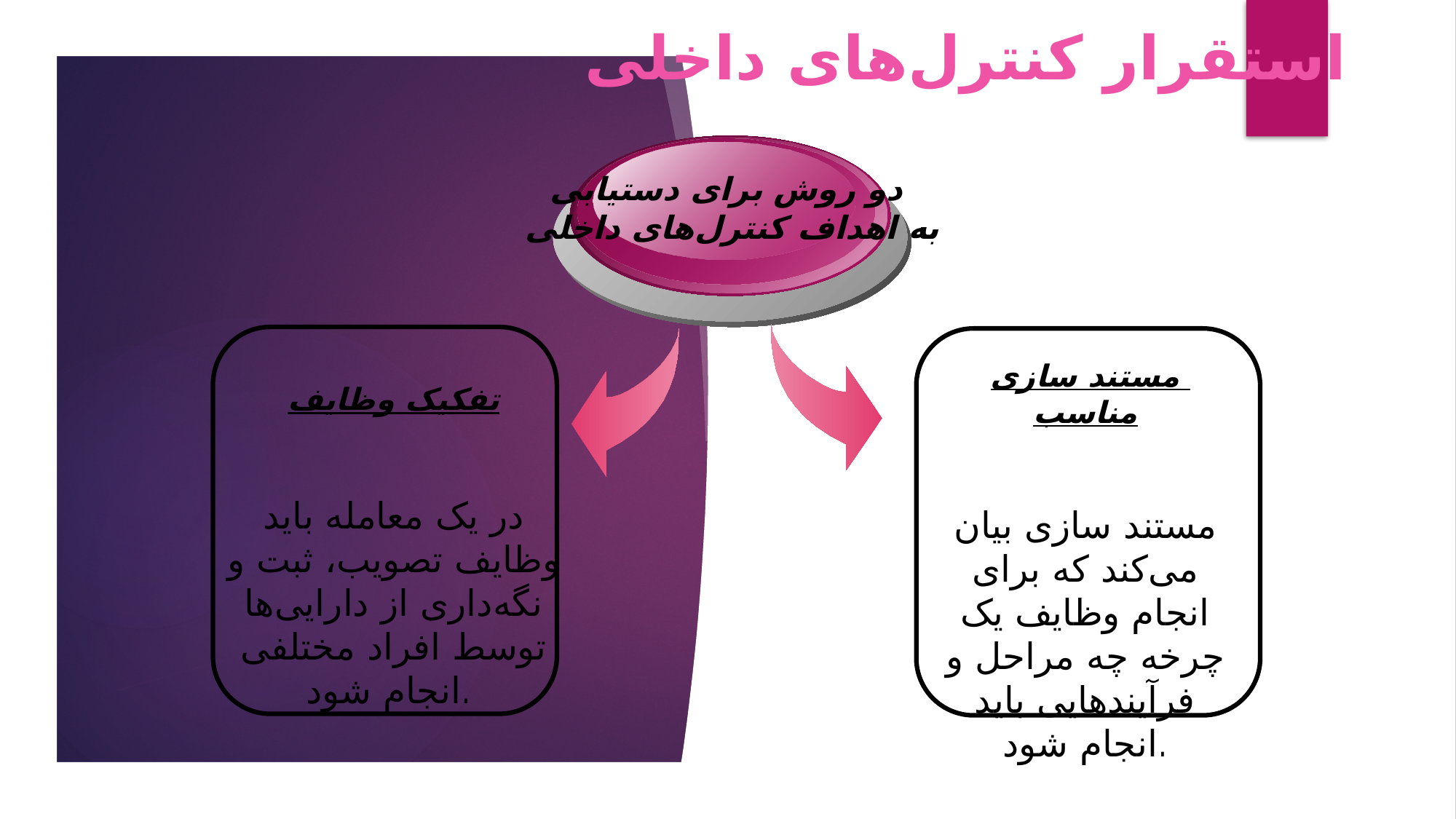

# استقرار کنترل‌های داخلی

دو روش برای دستیابی
به اهداف کنترل‌های داخلی

مستند سازی مناسب

مستند سازی بیان می‌کند که برای انجام وظایف یک چرخه چه مراحل و فرآیندهایی باید انجام شود.
تفکیک وظایف

در یک معامله باید وظایف تصویب، ثبت و نگه‌داری از دارایی‌ها توسط افراد مختلفی انجام شود.